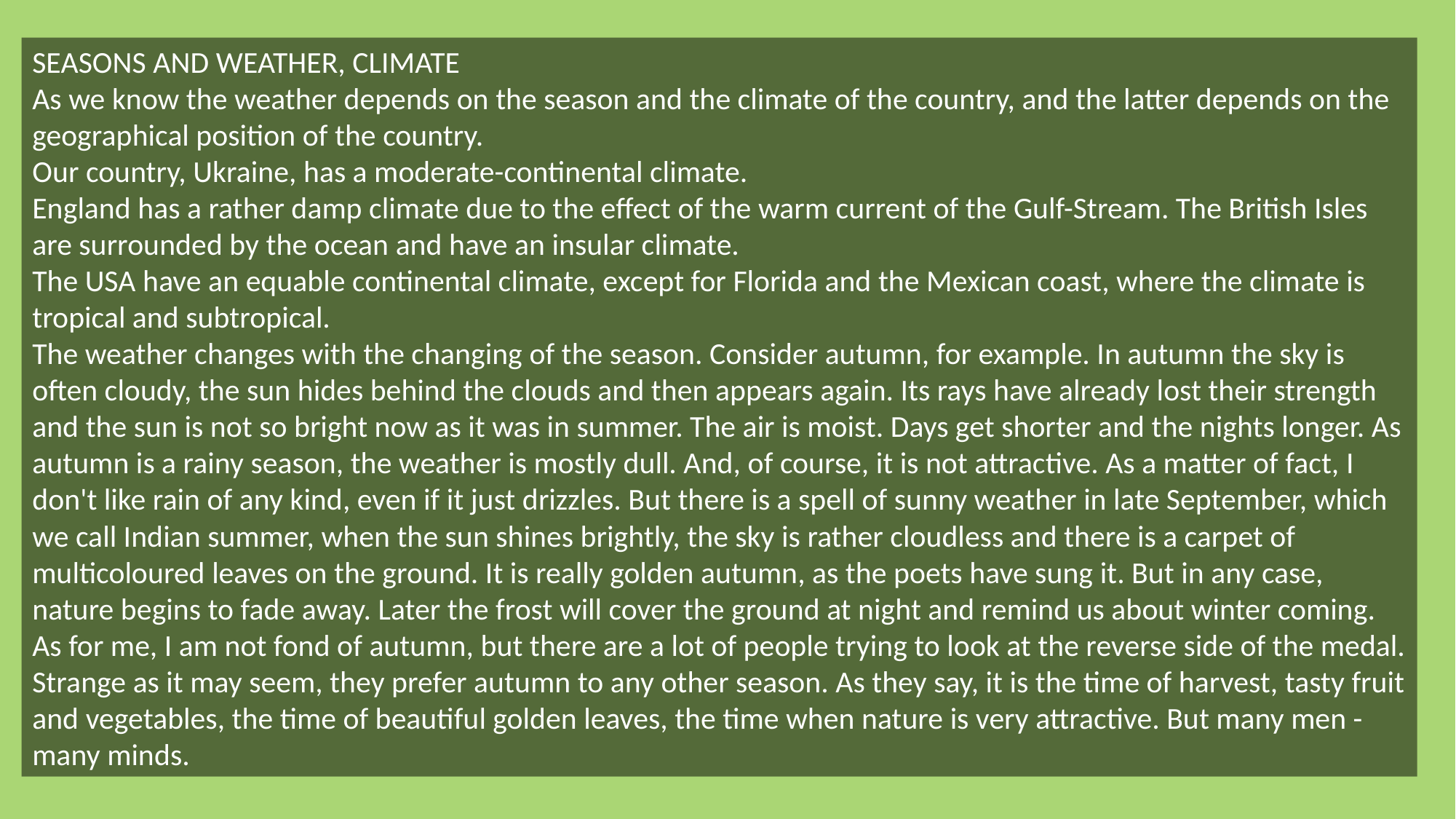

SEASONS AND WEATHER, CLIMATE
As we know the weather depends on the season and the climate of the country, and the latter depends on the geographical position of the country.
Our country, Ukraine, has a moderate-continental climate.
England has a rather damp climate due to the effect of the warm current of the Gulf-Stream. The British Isles are surrounded by the ocean and have an insular climate.
The USA have an equable continental climate, except for Florida and the Mexican coast, where the climate is tropical and subtropical.
The weather changes with the changing of the season. Consider autumn, for example. In autumn the sky is often cloudy, the sun hides behind the clouds and then appears again. Its rays have already lost their strength and the sun is not so bright now as it was in summer. The air is moist. Days get shorter and the nights longer. As autumn is a rainy season, the weather is mostly dull. And, of course, it is not attractive. As a matter of fact, I don't like rain of any kind, even if it just drizzles. But there is a spell of sunny weather in late September, which we call Indian summer, when the sun shines brightly, the sky is rather cloudless and there is a carpet of multicoloured leaves on the ground. It is really golden autumn, as the poets have sung it. But in any case, nature begins to fade away. Later the frost will cover the ground at night and remind us about winter coming. As for me, I am not fond of autumn, but there are a lot of people trying to look at the reverse side of the medal. Strange as it may seem, they prefer autumn to any other season. As they say, it is the time of harvest, tasty fruit and vegetables, the time of beautiful golden leaves, the time when nature is very attractive. But many men - many minds.